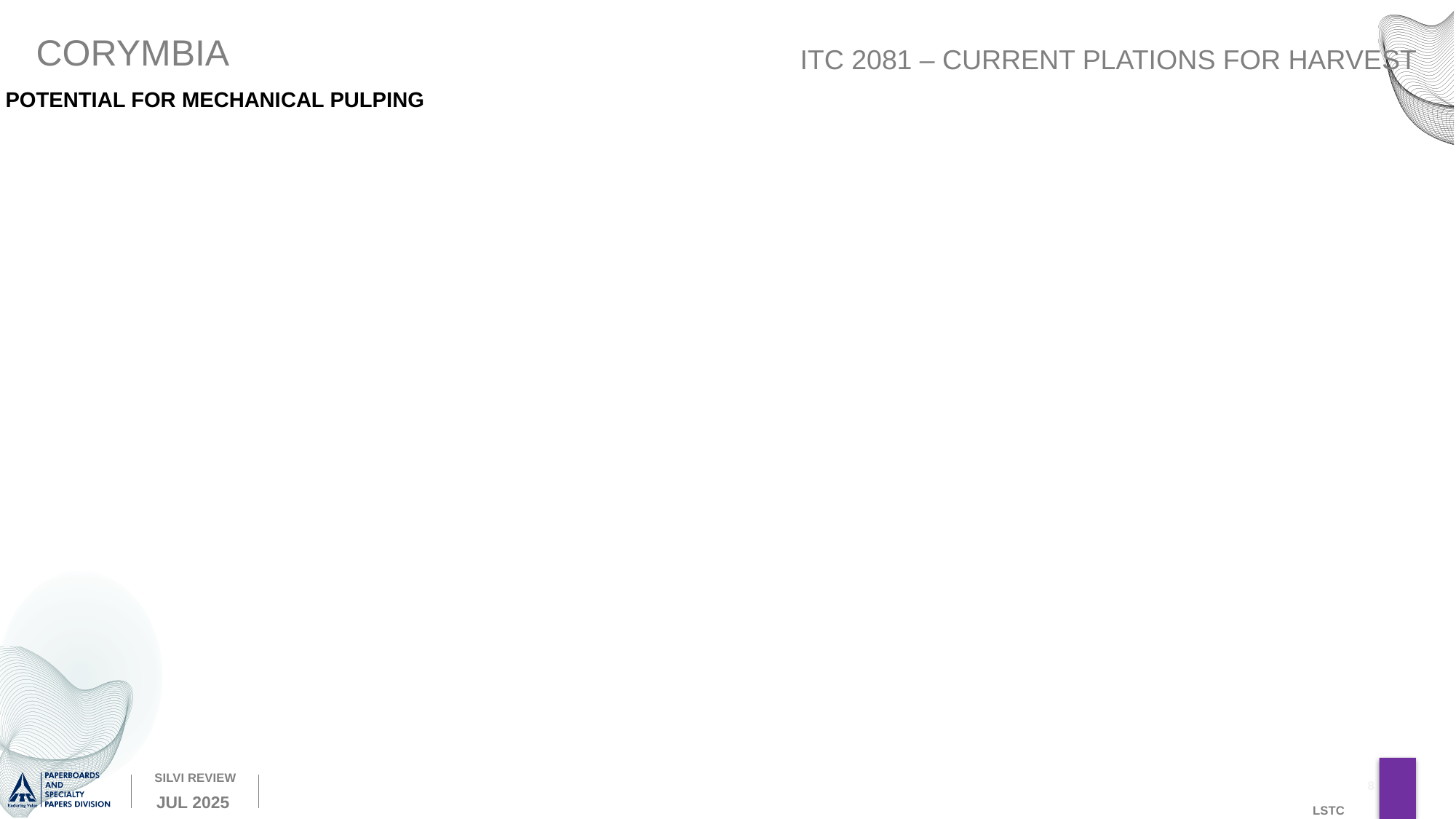

CORYMBIA
ITC 2081 – CURRENT PLATIONS FOR HARVEST
Potential for mechanical pulping